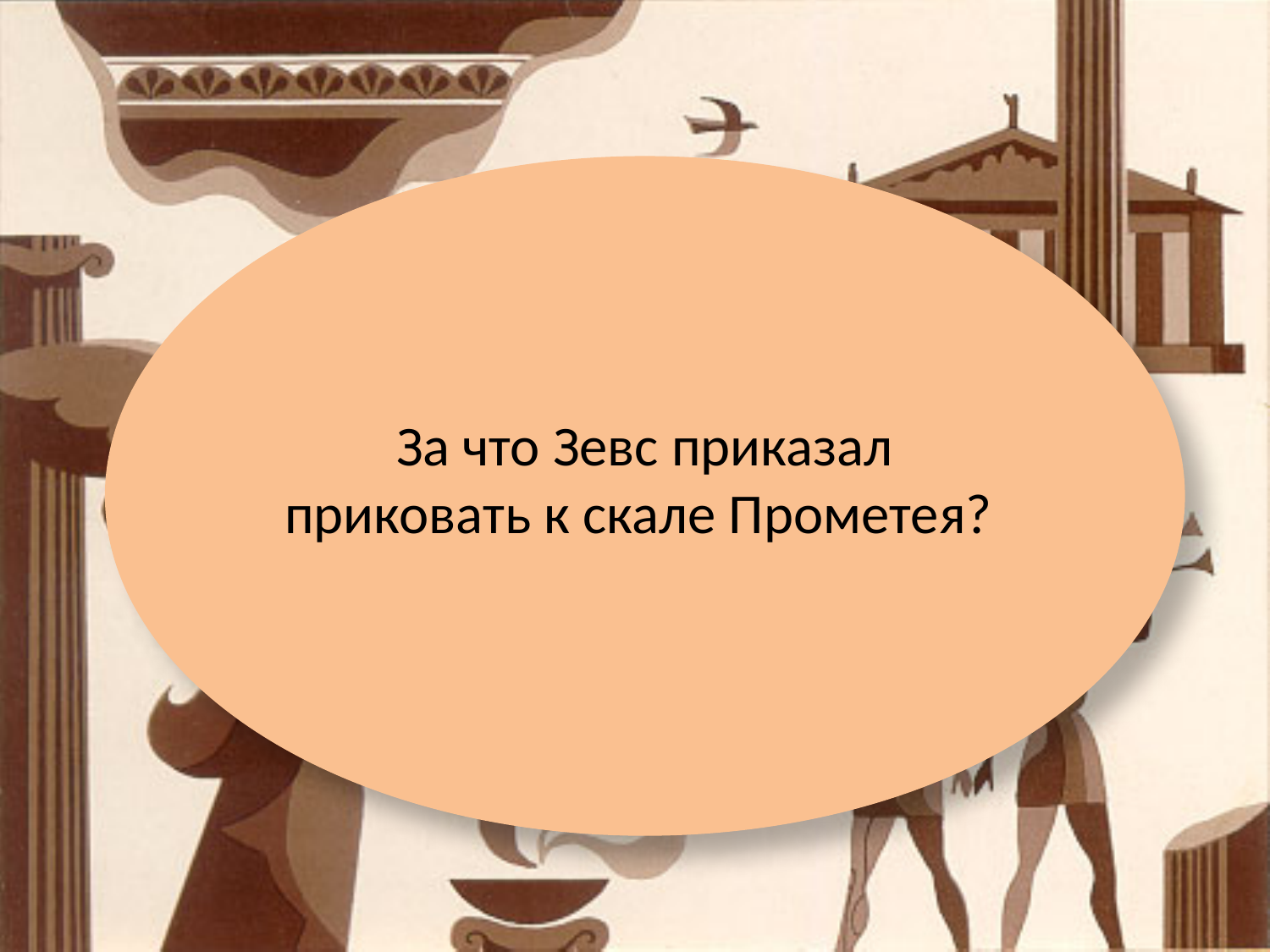

За что Зевс приказал приковать к скале Прометея?